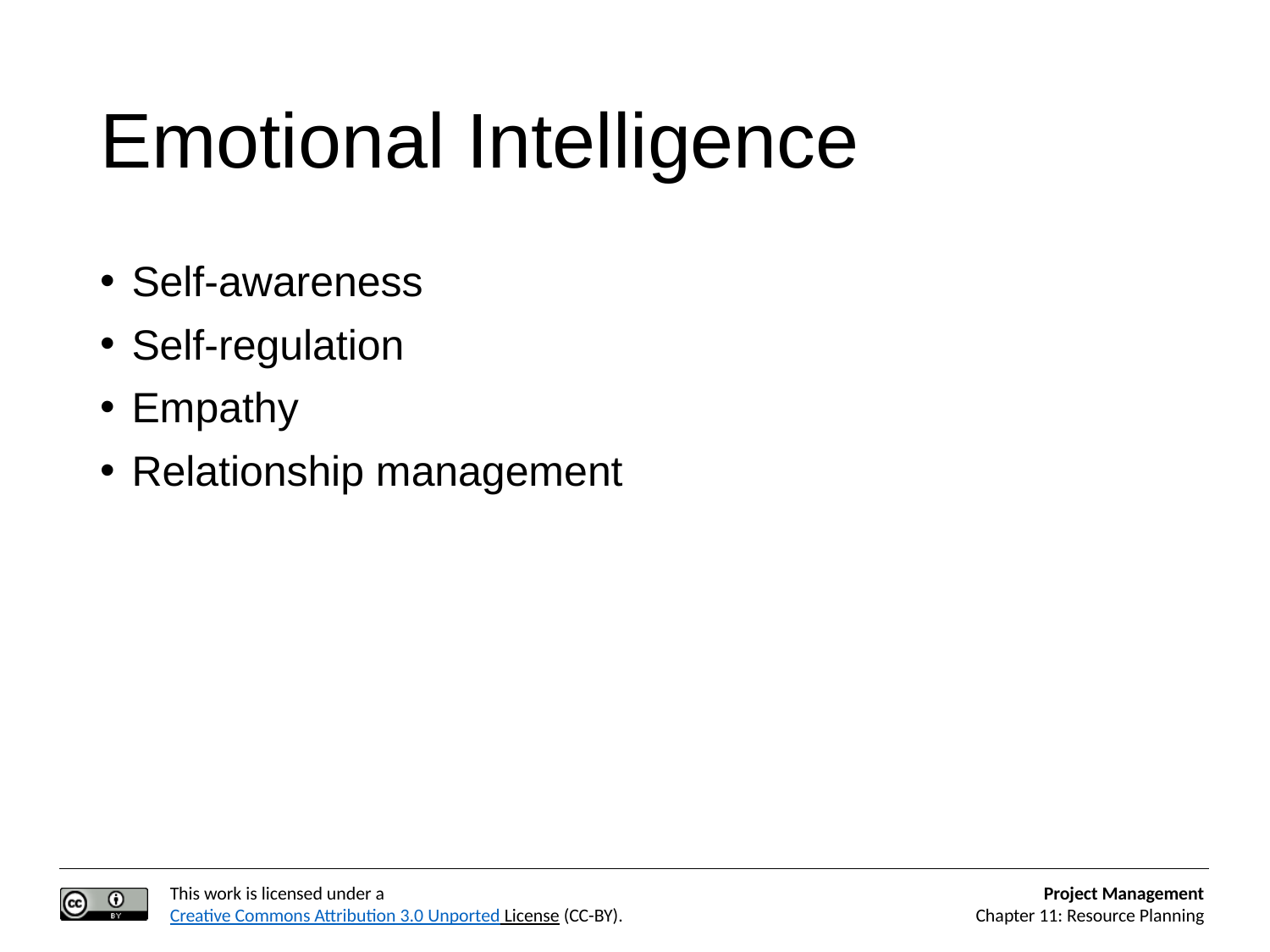

# Emotional Intelligence
Self-awareness
Self-regulation
Empathy
Relationship management